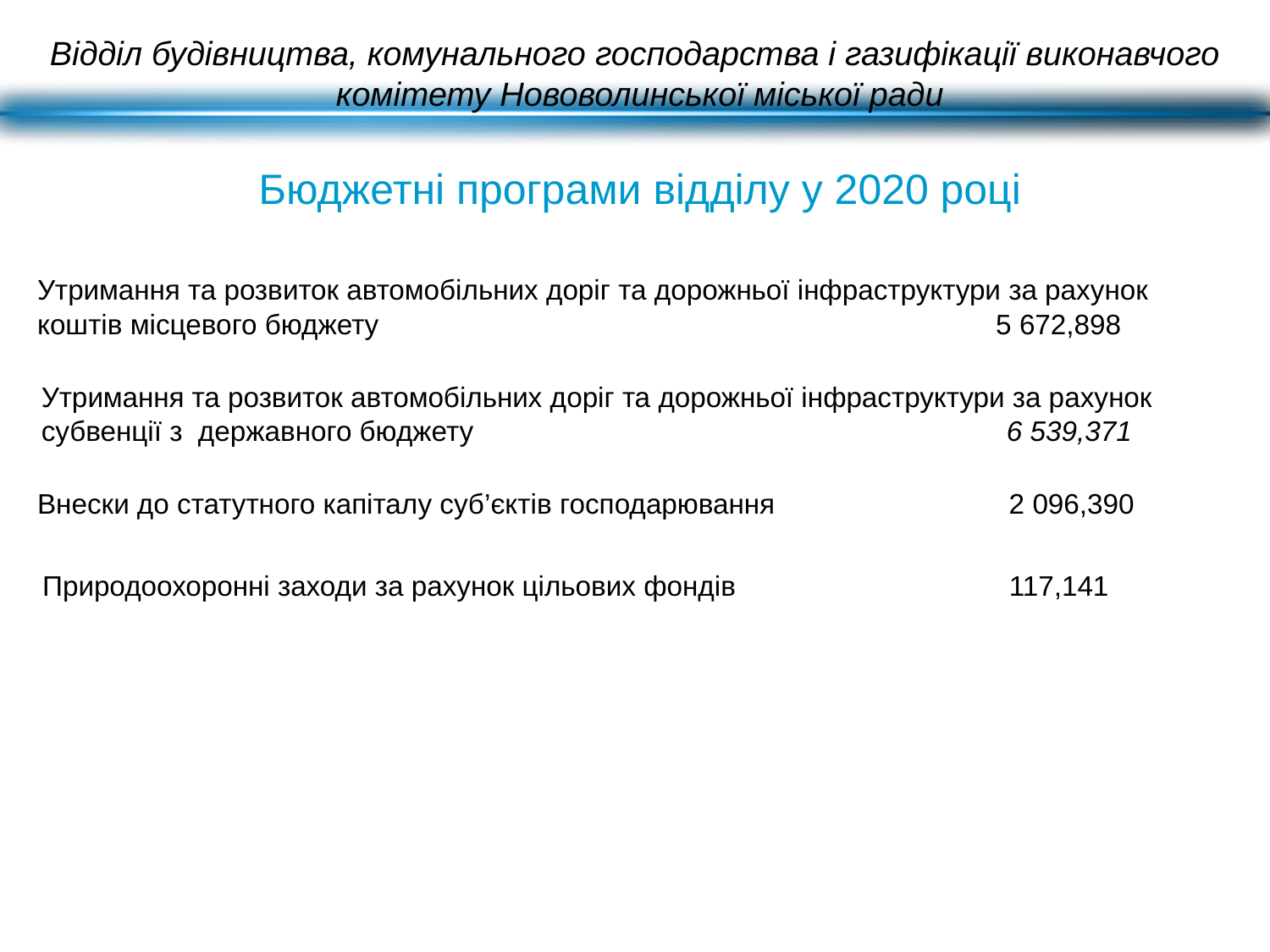

Відділ будівництва, комунального господарства і газифікації виконавчого  комітету Нововолинської міської ради
Бюджетні програми відділу у 2020 році
Утримання та розвиток автомобільних доріг та дорожньої інфраструктури за рахунок коштів місцевого бюджету                                                                               5 672,898
Утримання та розвиток автомобільних доріг та дорожньої інфраструктури за рахунок субвенції з  державного бюджету                                                                    6 539,371
Внески до статутного капіталу суб’єктів господарювання                              2 096,390
Природоохоронні заходи за рахунок цільових фондів                                   117,141